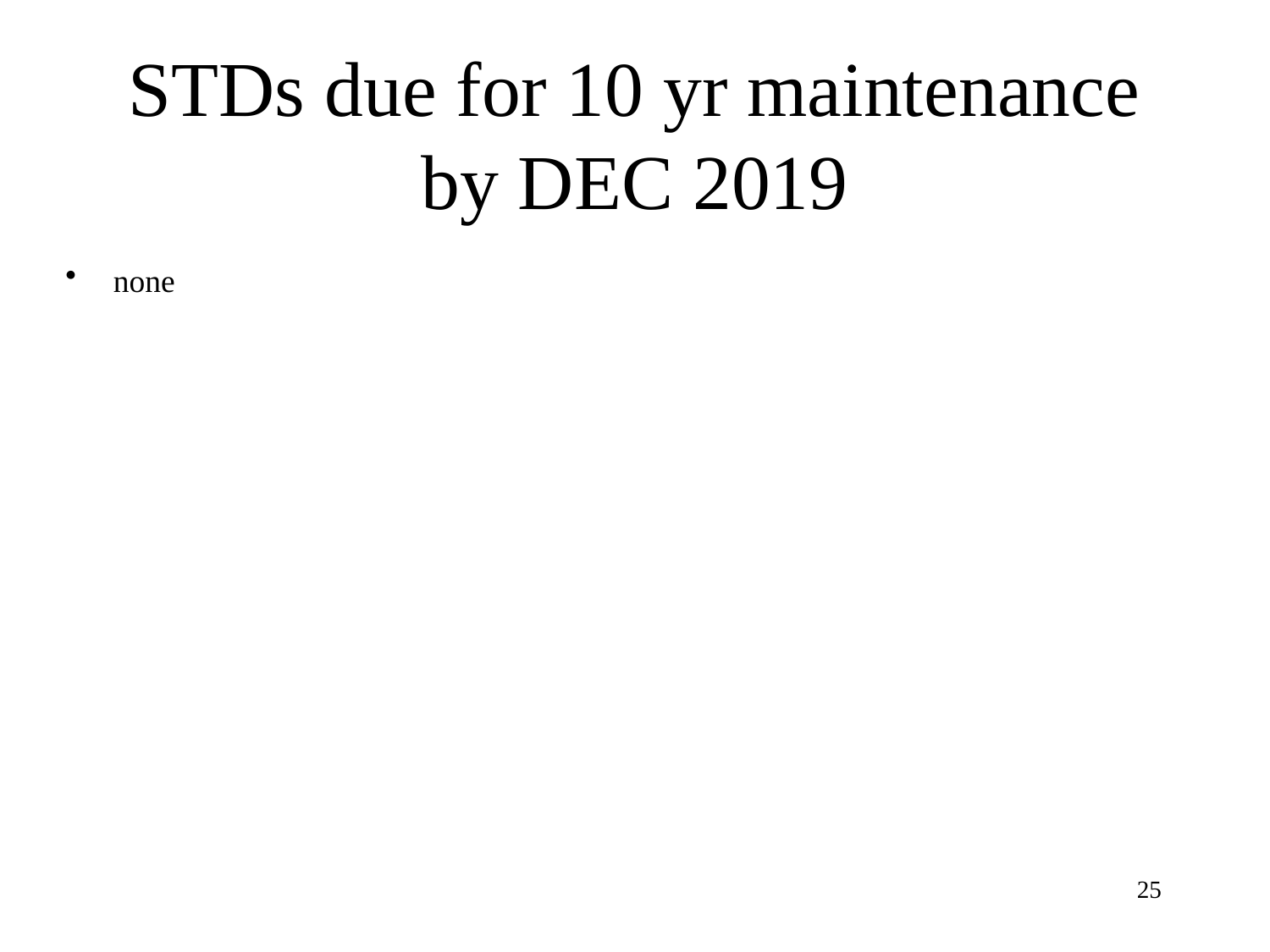

# STDs due for 10 yr maintenance by DEC 2019
none

25